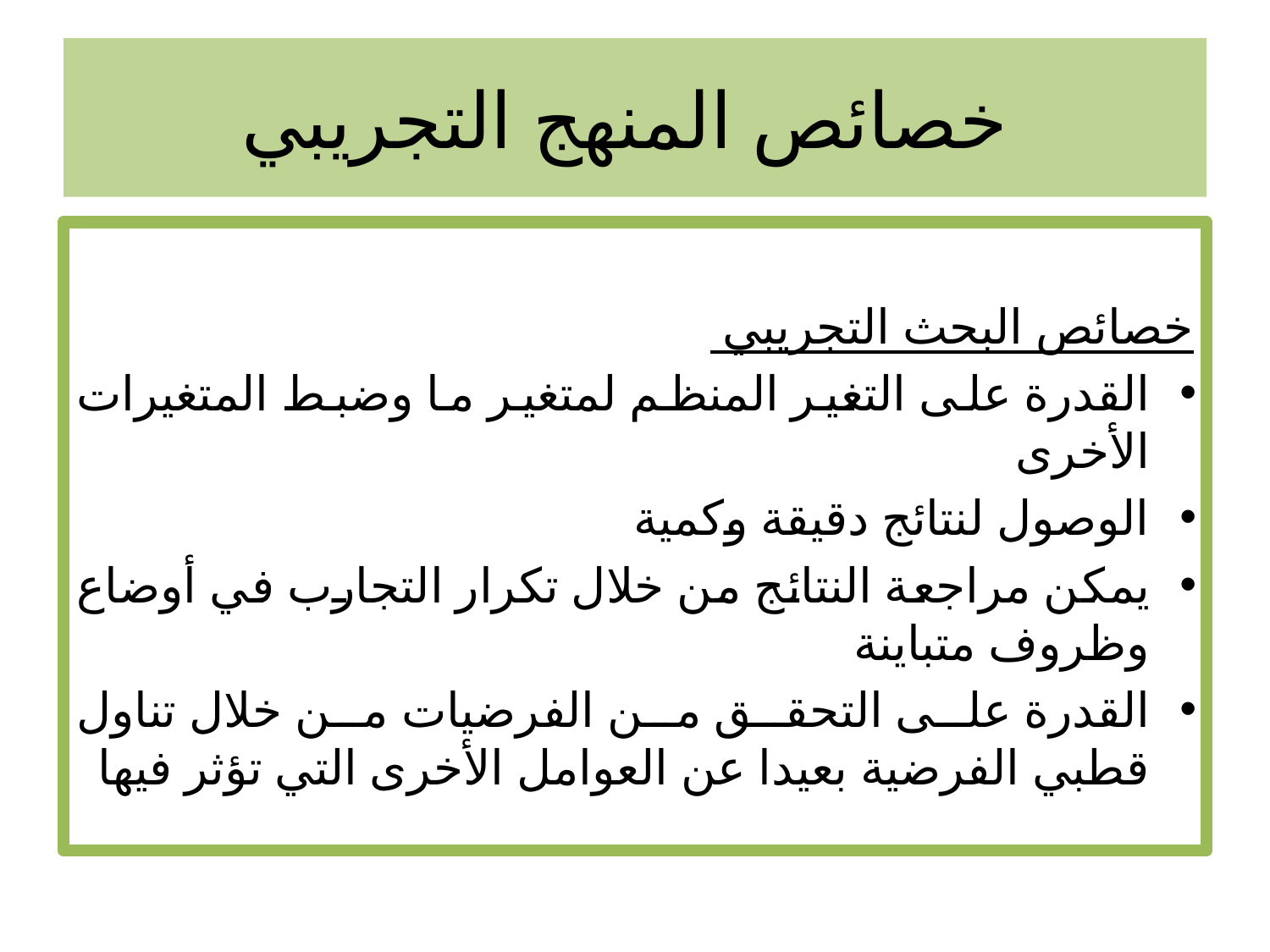

# خصائص المنهج التجريبي

خصائص البحث التجريبي
القدرة على التغير المنظم لمتغير ما وضبط المتغيرات الأخرى
الوصول لنتائج دقيقة وكمية
يمكن مراجعة النتائج من خلال تكرار التجارب في أوضاع وظروف متباينة
القدرة على التحقق من الفرضيات من خلال تناول قطبي الفرضية بعيدا عن العوامل الأخرى التي تؤثر فيها